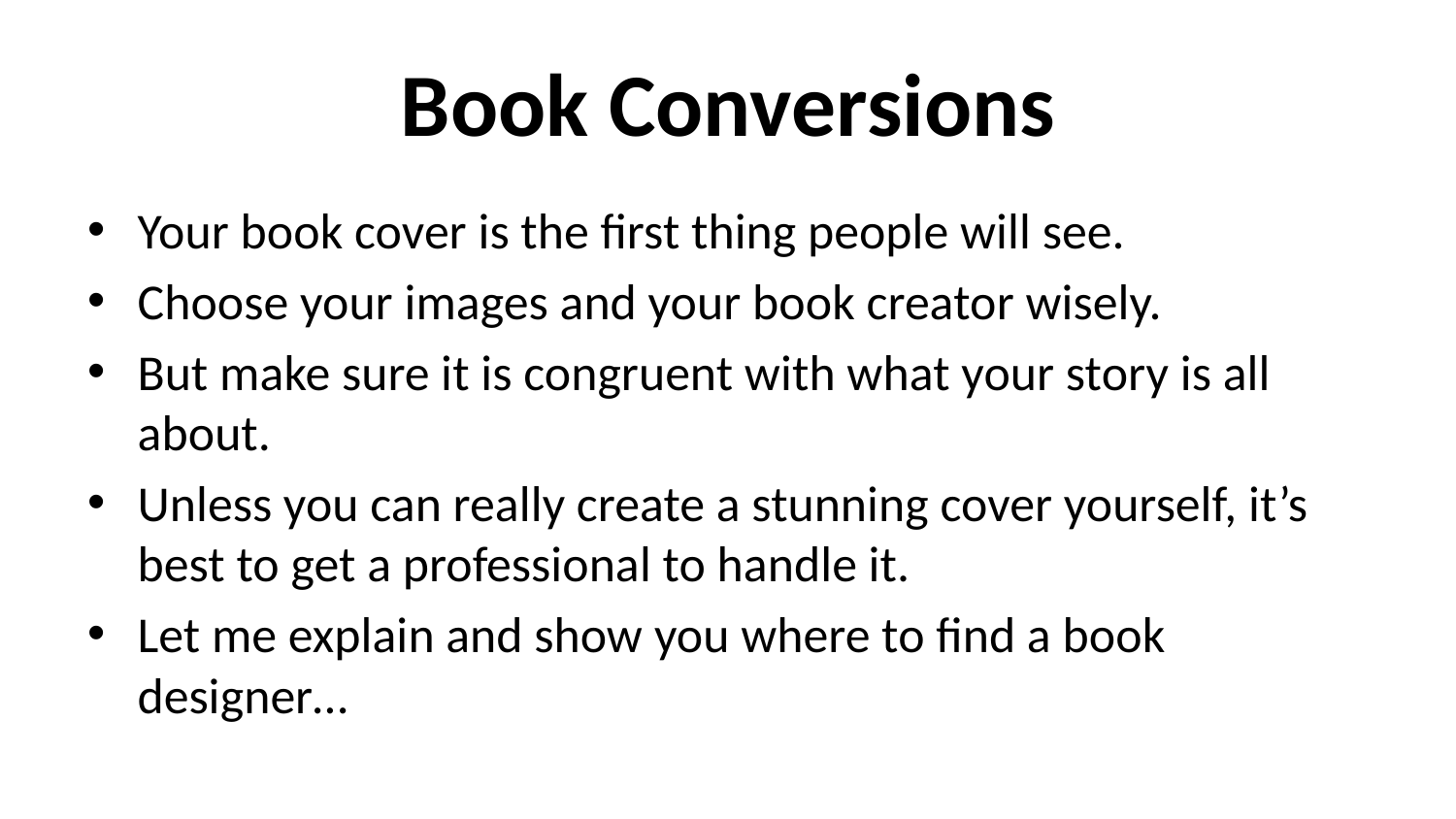

# Book Conversions
Your book cover is the first thing people will see.
Choose your images and your book creator wisely.
But make sure it is congruent with what your story is all about.
Unless you can really create a stunning cover yourself, it’s best to get a professional to handle it.
Let me explain and show you where to find a book designer…